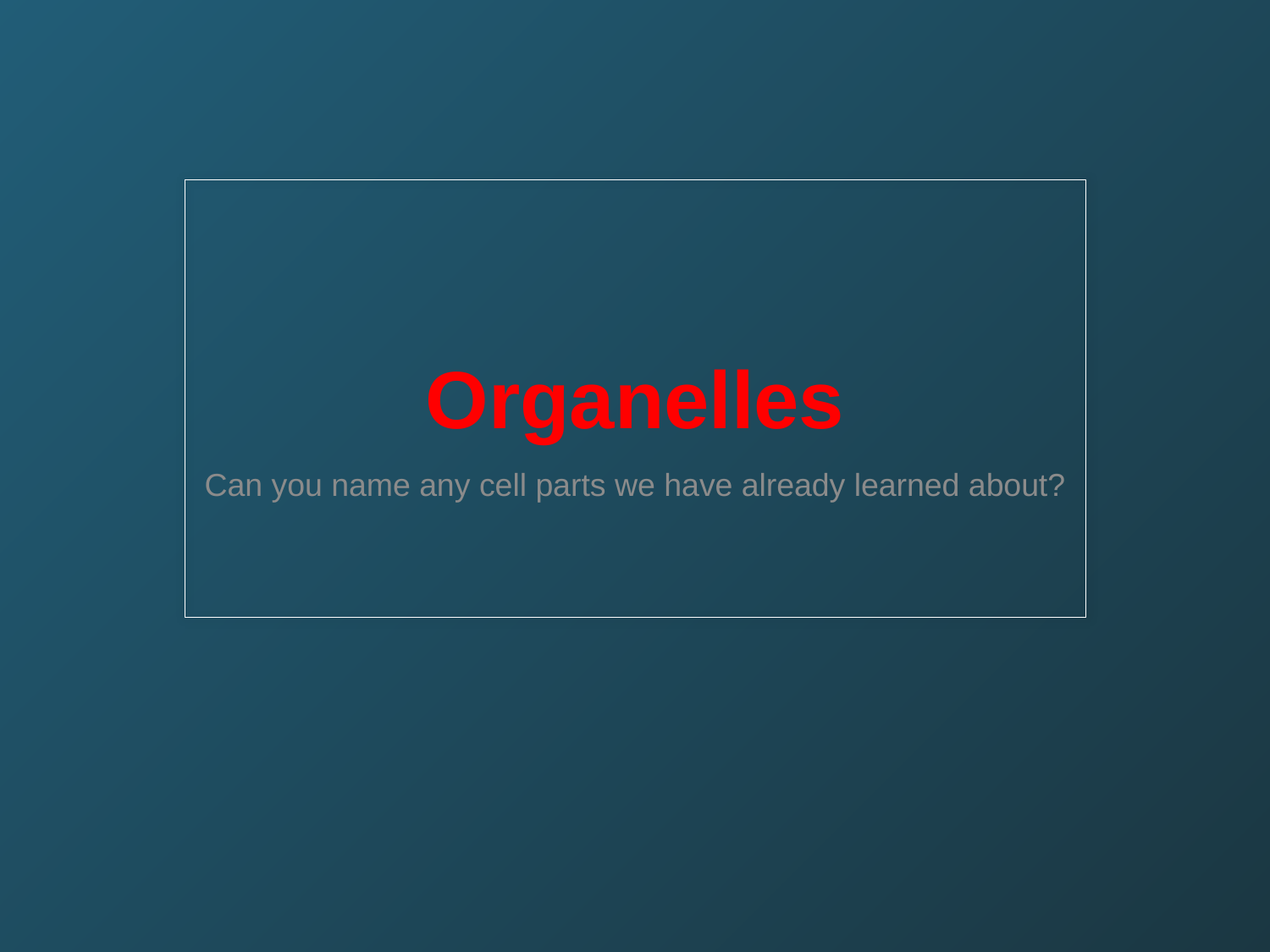

# Organelles
Can you name any cell parts we have already learned about?